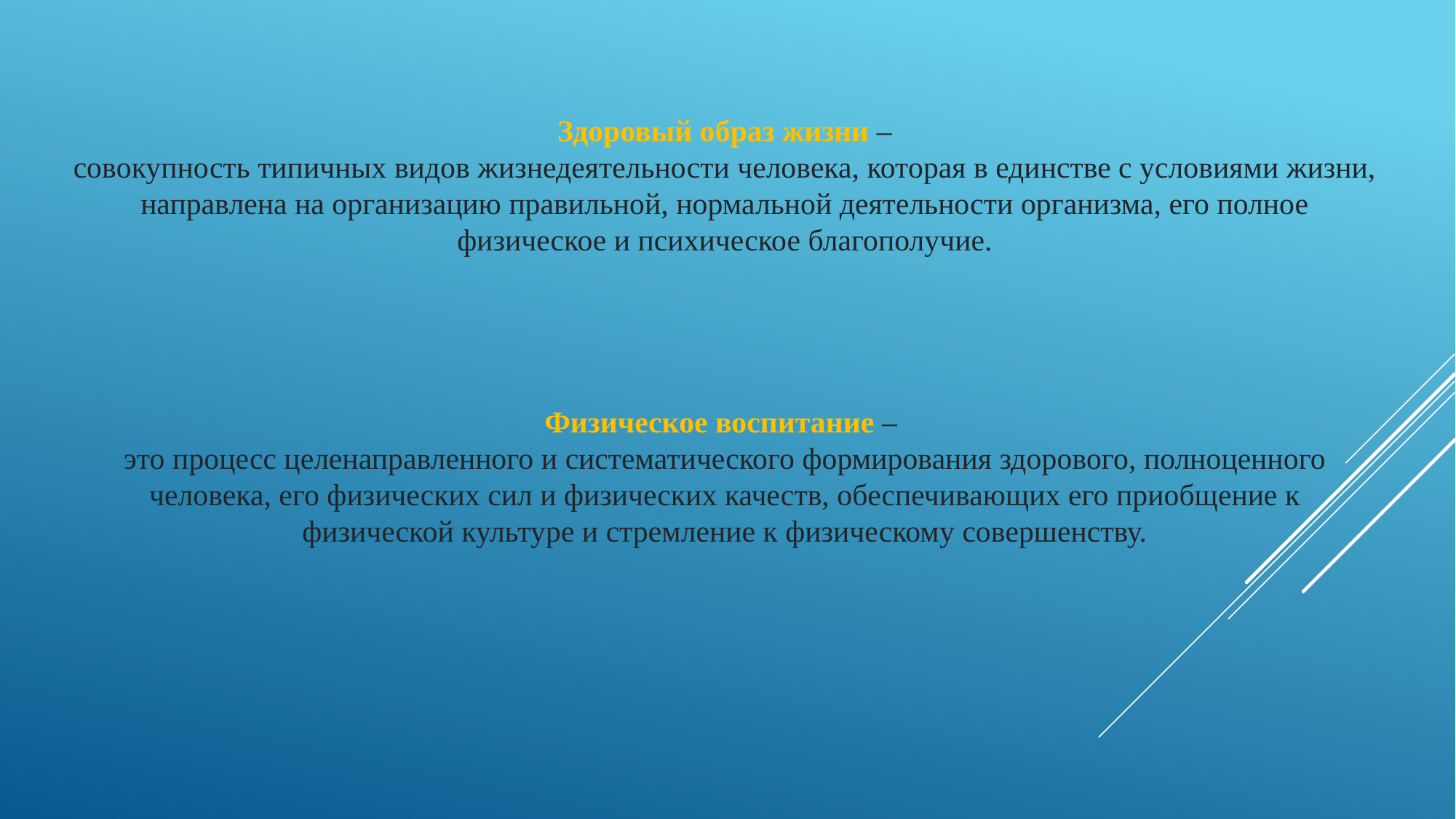

Здоровый образ жизни –
совокупность типичных видов жизнедеятельности человека, которая в единстве с условиями жизни, направлена на организацию правильной, нормальной деятельности организма, его полное физическое и психическое благополучие.

Физическое воспитание –
это процесс целенаправленного и систематического формирования здорового, полноценного человека, его физических сил и физических качеств, обеспечивающих его приобщение к физической культуре и стремление к физическому совершенству.